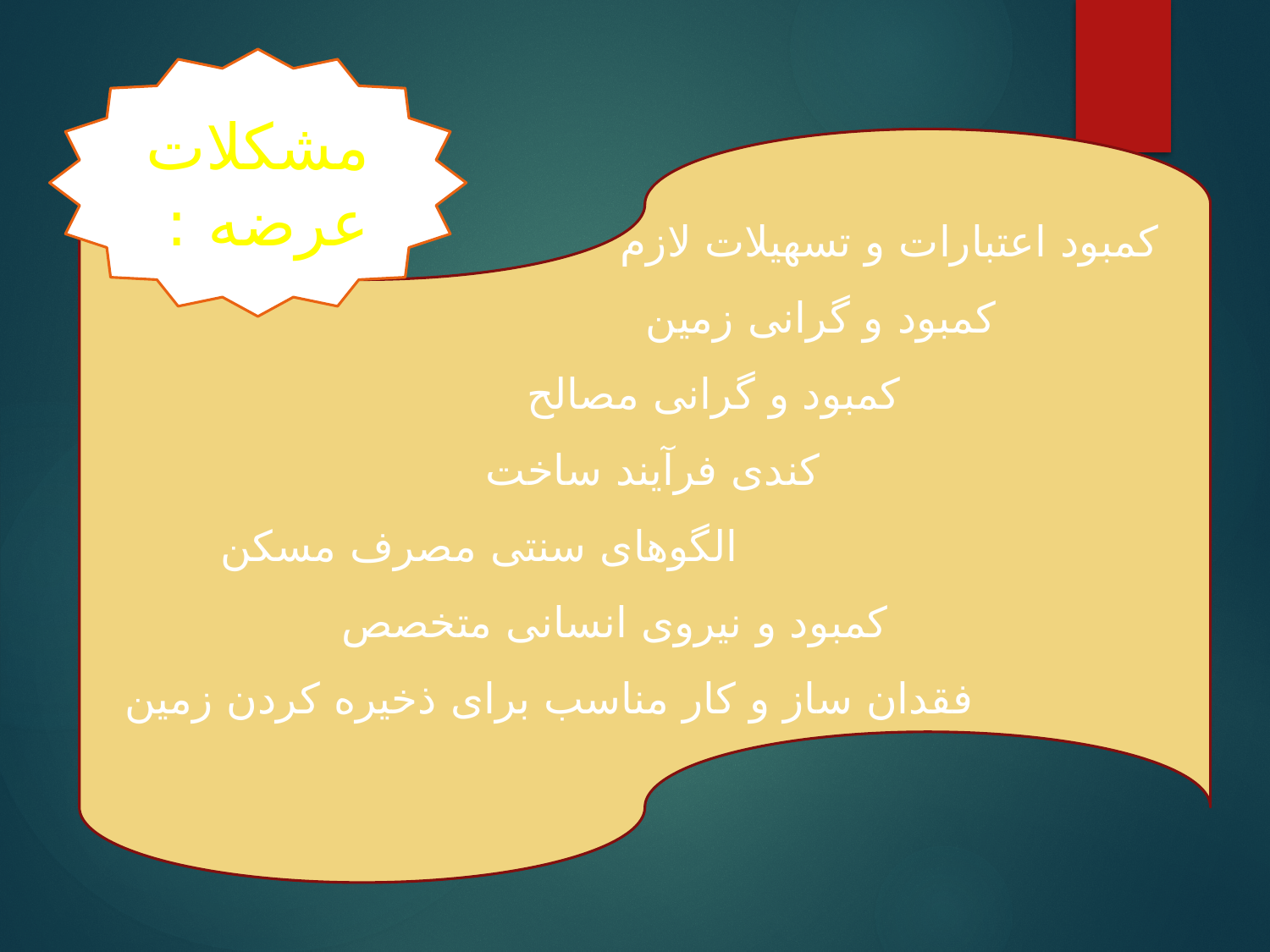

مشکلات عرضه :

کمبود اعتبارات و تسهیلات لازم
            کمبود و گرانی زمین
                   کمبود و گرانی مصالح
                         کندی فرآیند ساخت
                               الگوهای سنتی مصرف مسکن
    کمبود و نیروی انسانی متخصص
فقدان ساز و کار مناسب برای ذخیره کردن زمین